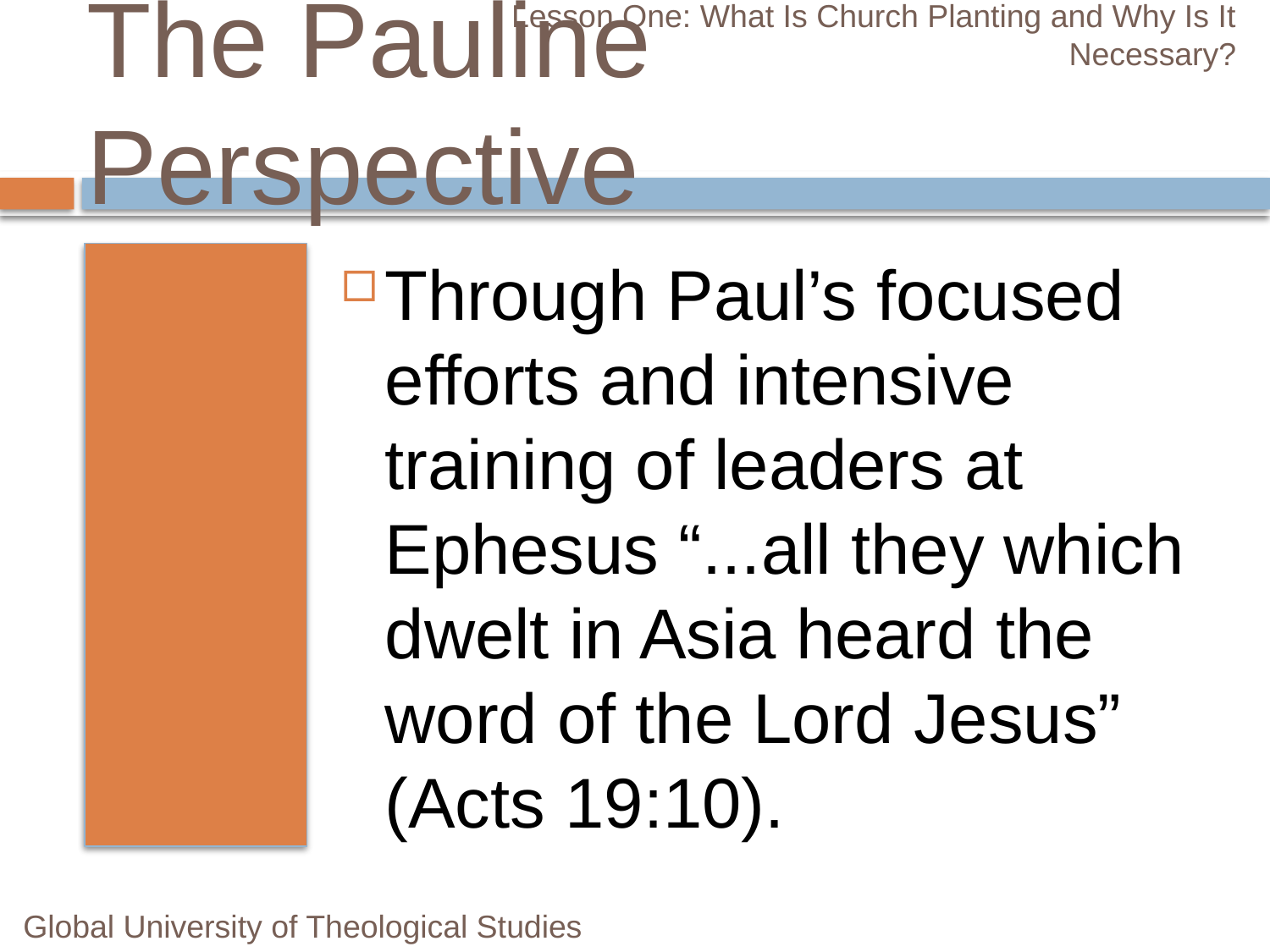

Lesson One: What Is Church Planting and Why Is It Necessary?
# The Pauline Perspective

Through Paul’s focused efforts and intensive training of leaders at Ephesus “...all they which dwelt in Asia heard the word of the Lord Jesus” (Acts 19:10).
Global University of Theological Studies